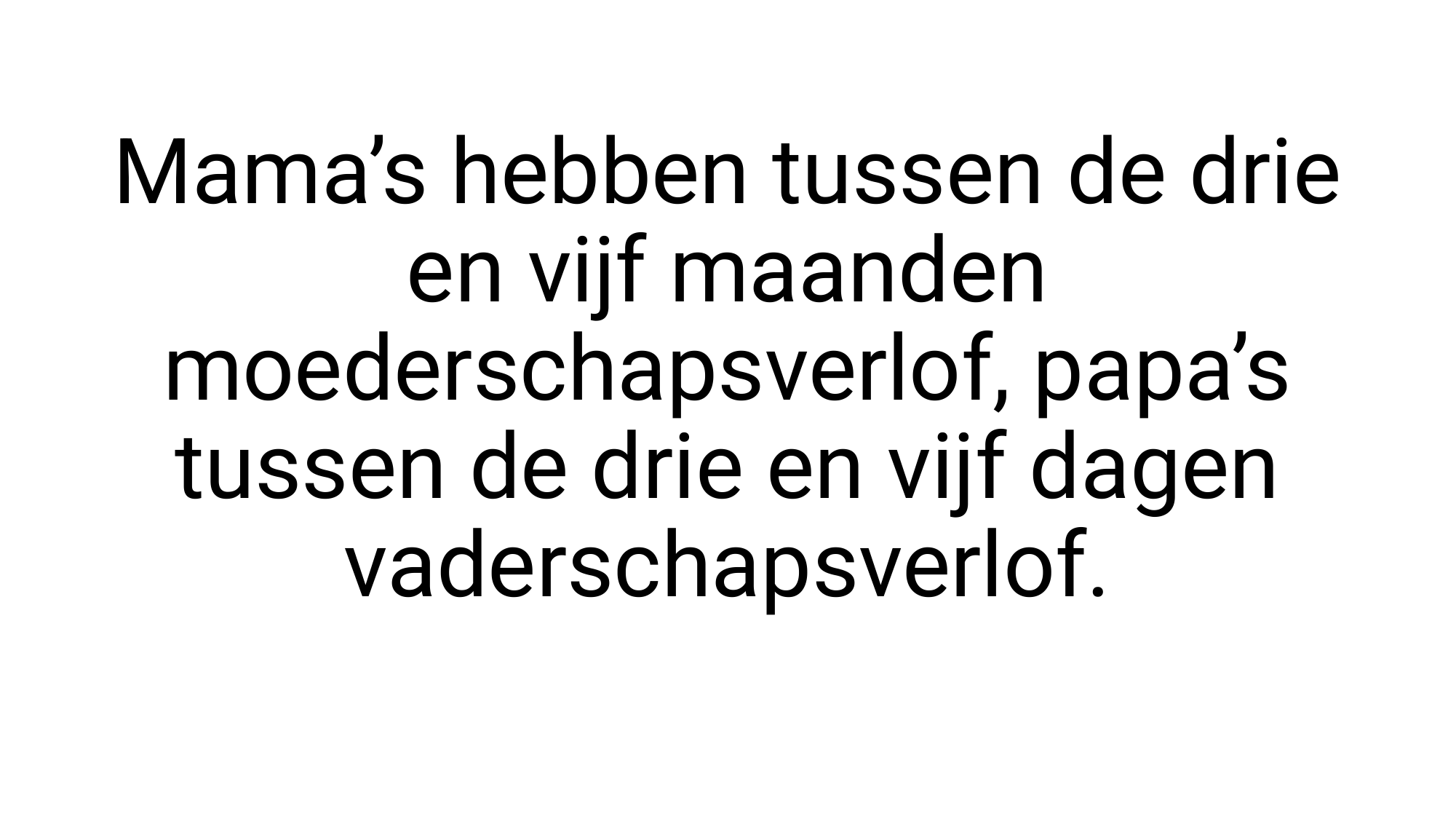

# Mama’s hebben tussen de drie en vijf maanden moederschapsverlof, papa’s tussen de drie en vijf dagen vaderschapsverlof.